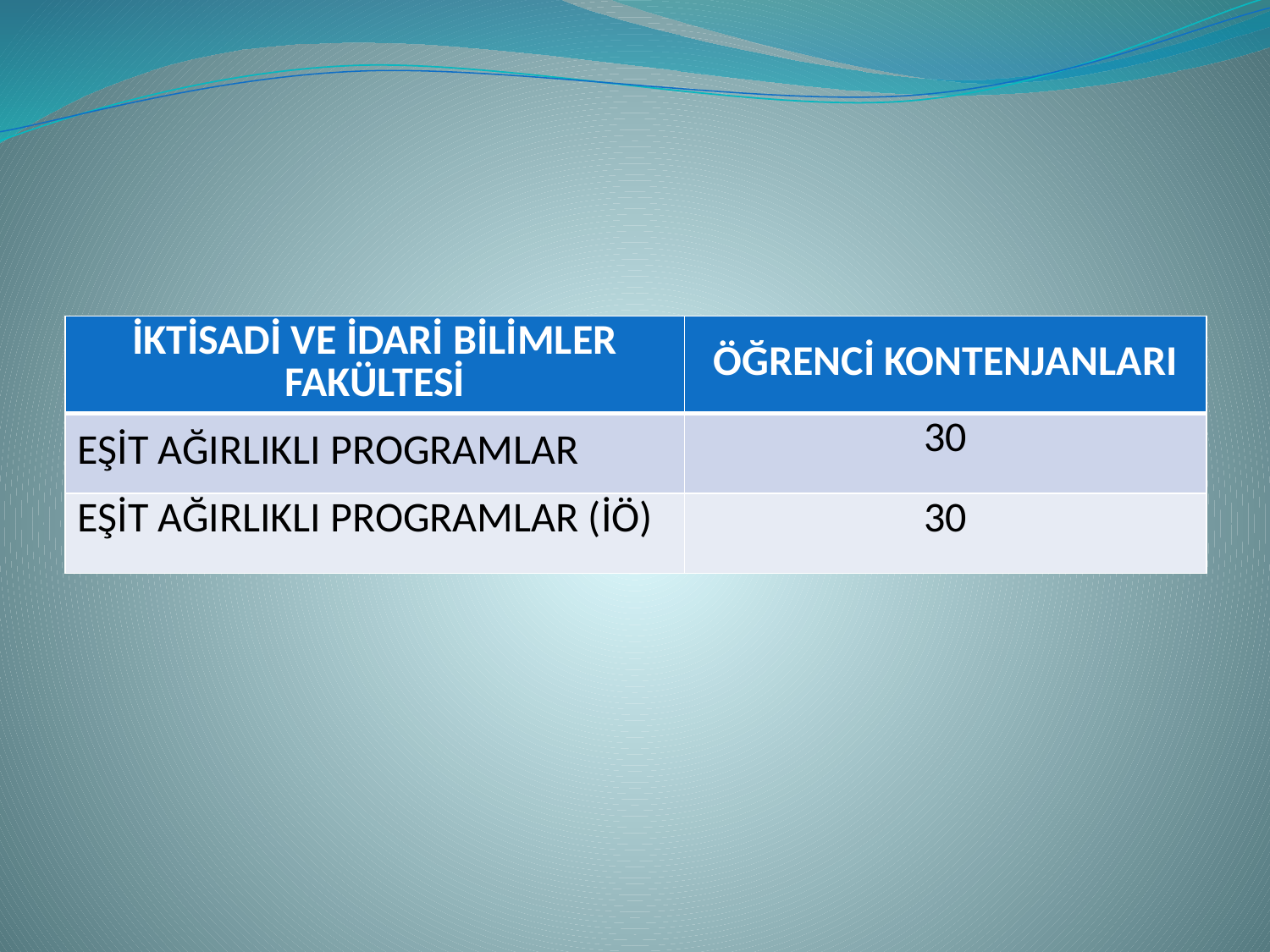

| İKTİSADİ VE İDARİ BİLİMLER FAKÜLTESİ | ÖĞRENCİ KONTENJANLARI |
| --- | --- |
| EŞİT AĞIRLIKLI PROGRAMLAR | 30 |
| EŞİT AĞIRLIKLI PROGRAMLAR (İÖ) | 30 |